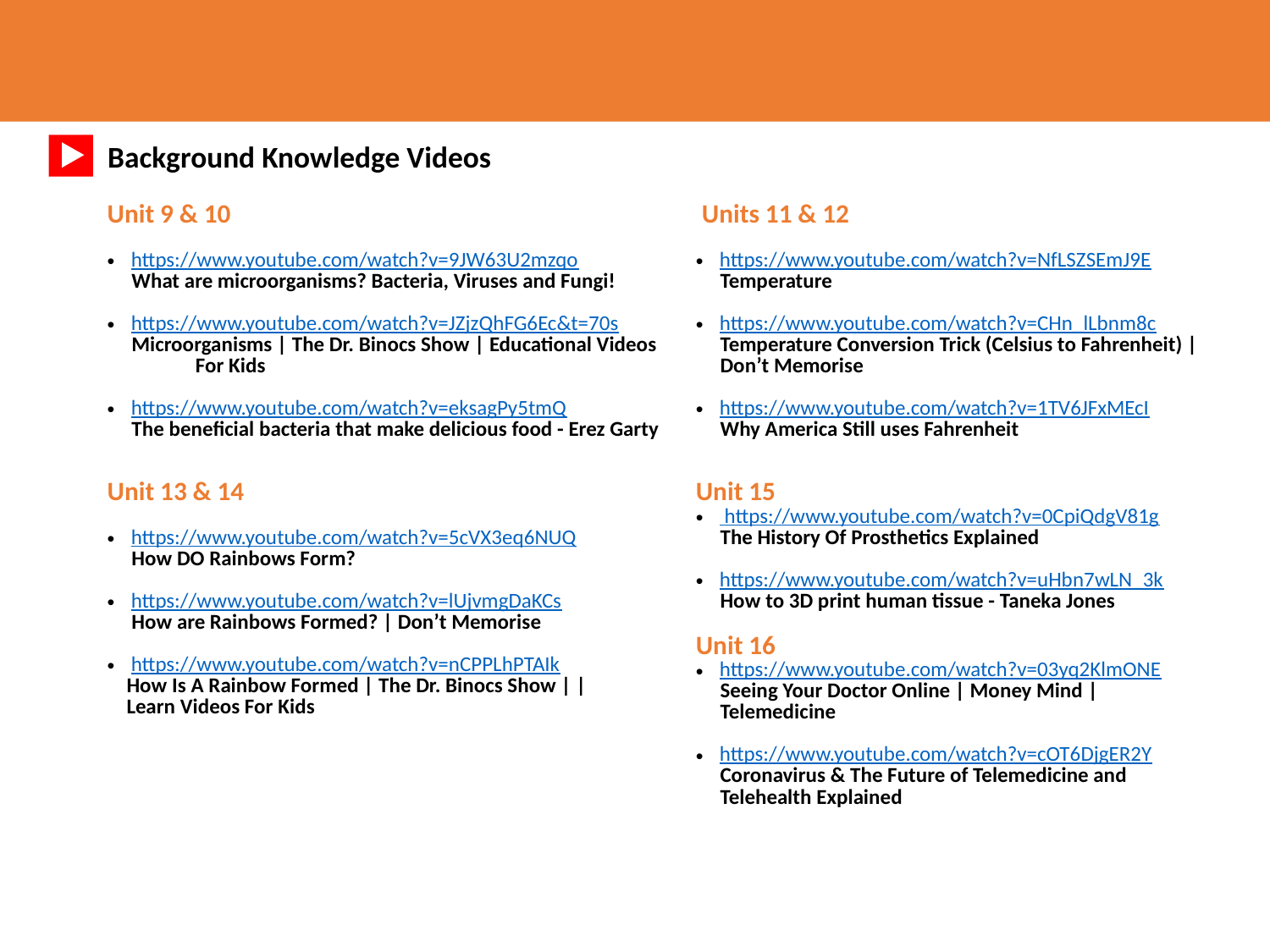

STEAM Reading
Background Knowledge Videos

| Unit 9 & 10 https://www.youtube.com/watch?v=9JW63U2mzqo What are microorganisms? Bacteria, Viruses and Fungi!  https://www.youtube.com/watch?v=JZjzQhFG6Ec&t=70s Microorganisms | The Dr. Binocs Show | Educational Videos For Kids  https://www.youtube.com/watch?v=eksagPy5tmQ The beneficial bacteria that make delicious food - Erez Garty | Units 11 & 12 https://www.youtube.com/watch?v=NfLSZSEmJ9E Temperature  https://www.youtube.com/watch?v=CHn\_lLbnm8c Temperature Conversion Trick (Celsius to Fahrenheit) | Don’t Memorise  https://www.youtube.com/watch?v=1TV6JFxMEcI Why America Still uses Fahrenheit |
| --- | --- |
| Unit 13 & 14 https://www.youtube.com/watch?v=5cVX3eq6NUQ How DO Rainbows Form?  https://www.youtube.com/watch?v=lUjvmgDaKCs How are Rainbows Formed? | Don’t Memorise  https://www.youtube.com/watch?v=nCPPLhPTAIk How Is A Rainbow Formed | The Dr. Binocs Show | | Learn Videos For Kids | Unit 15 https://www.youtube.com/watch?v=0CpiQdgV81g The History Of Prosthetics Explained  https://www.youtube.com/watch?v=uHbn7wLN\_3k How to 3D print human tissue - Taneka Jones Unit 16 https://www.youtube.com/watch?v=03yq2KlmONE Seeing Your Doctor Online | Money Mind | Telemedicine   https://www.youtube.com/watch?v=cOT6DjgER2Y Coronavirus & The Future of Telemedicine and Telehealth Explained |